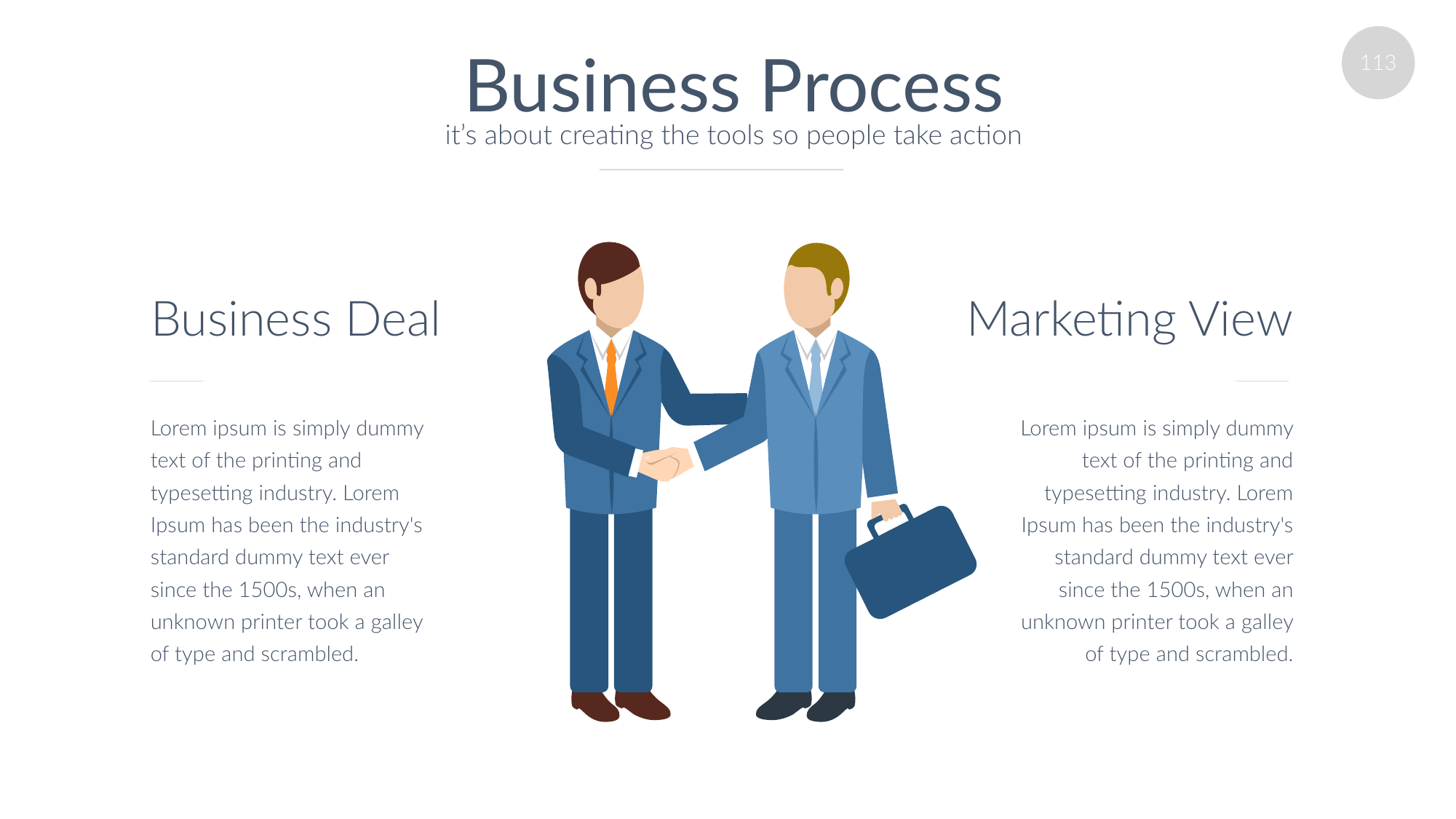

# Business Process
it’s about creating the tools so people take action

Business Deal
Lorem ipsum is simply dummy text of the printing and typesetting industry. Lorem Ipsum has been the industry's standard dummy text ever since the 1500s, when an unknown printer took a galley of type and scrambled.
Marketing View
Lorem ipsum is simply dummy text of the printing and typesetting industry. Lorem Ipsum has been the industry's standard dummy text ever since the 1500s, when an unknown printer took a galley of type and scrambled.